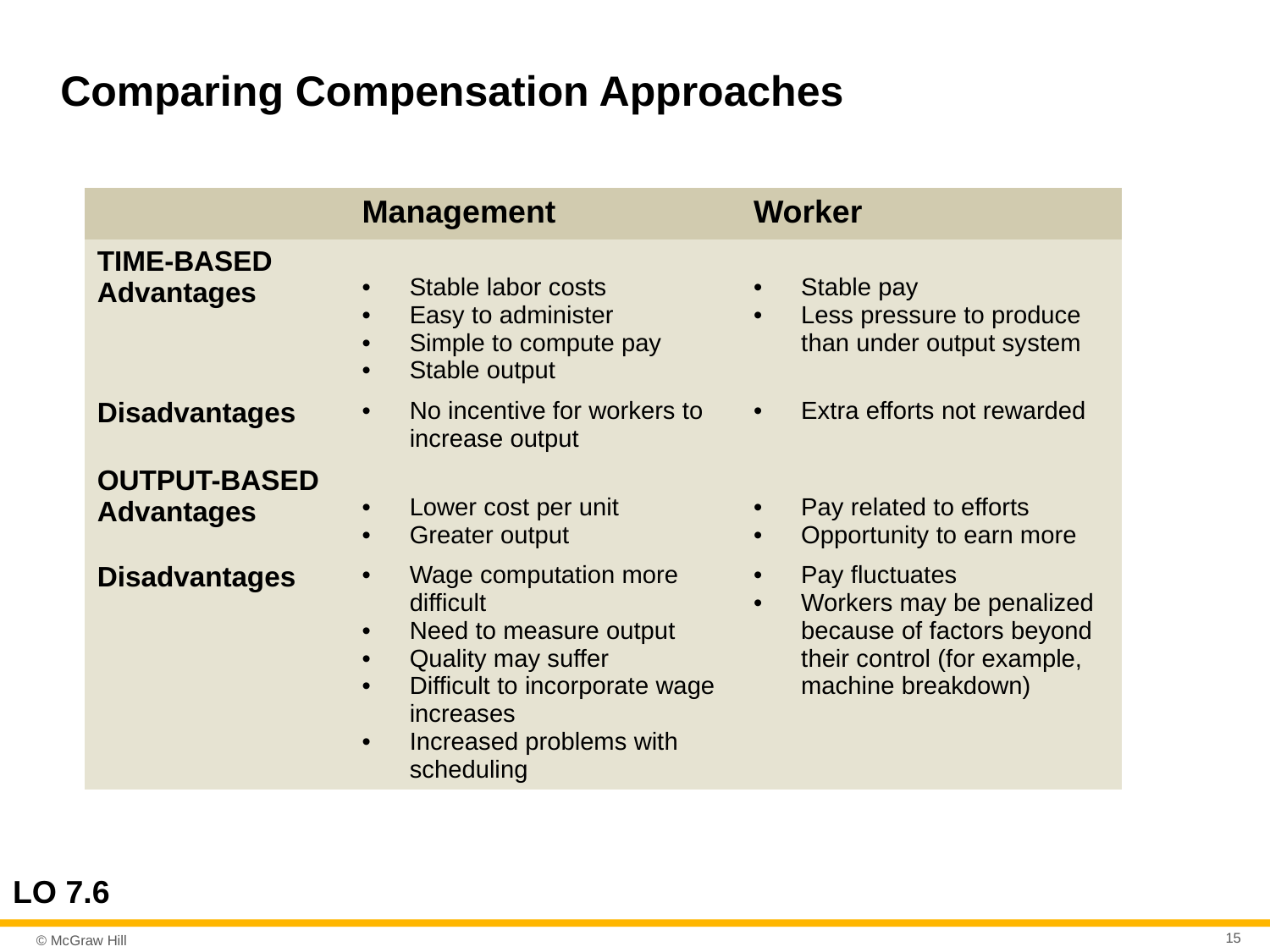

# Comparing Compensation Approaches
|  | Management | Worker |
| --- | --- | --- |
| TIME-BASED Advantages | Stable labor costs Easy to administer Simple to compute pay Stable output | Stable pay Less pressure to produce than under output system |
| Disadvantages | No incentive for workers to increase output | Extra efforts not rewarded |
| OUTPUT-BASED Advantages | Lower cost per unit Greater output | Pay related to efforts Opportunity to earn more |
| Disadvantages | Wage computation more difficult Need to measure output Quality may suffer Difficult to incorporate wage increases Increased problems with scheduling | Pay fluctuates Workers may be penalized because of factors beyond their control (for example, machine breakdown) |
LO 7.6